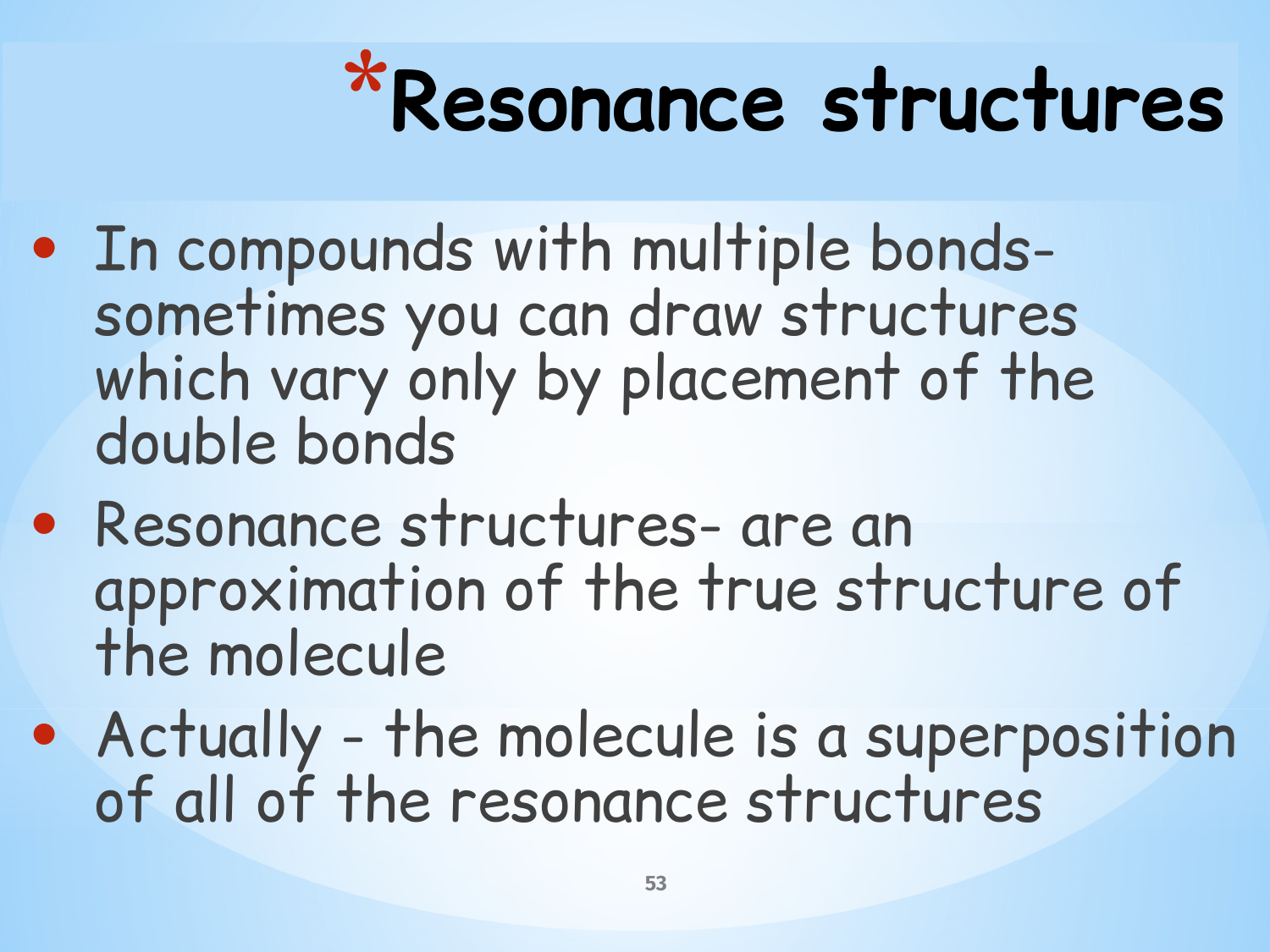

# Resonance structures
In compounds with multiple bonds-sometimes you can draw structures which vary only by placement of the double bonds
Resonance structures- are an approximation of the true structure of the molecule
Actually - the molecule is a superposition of all of the resonance structures

53